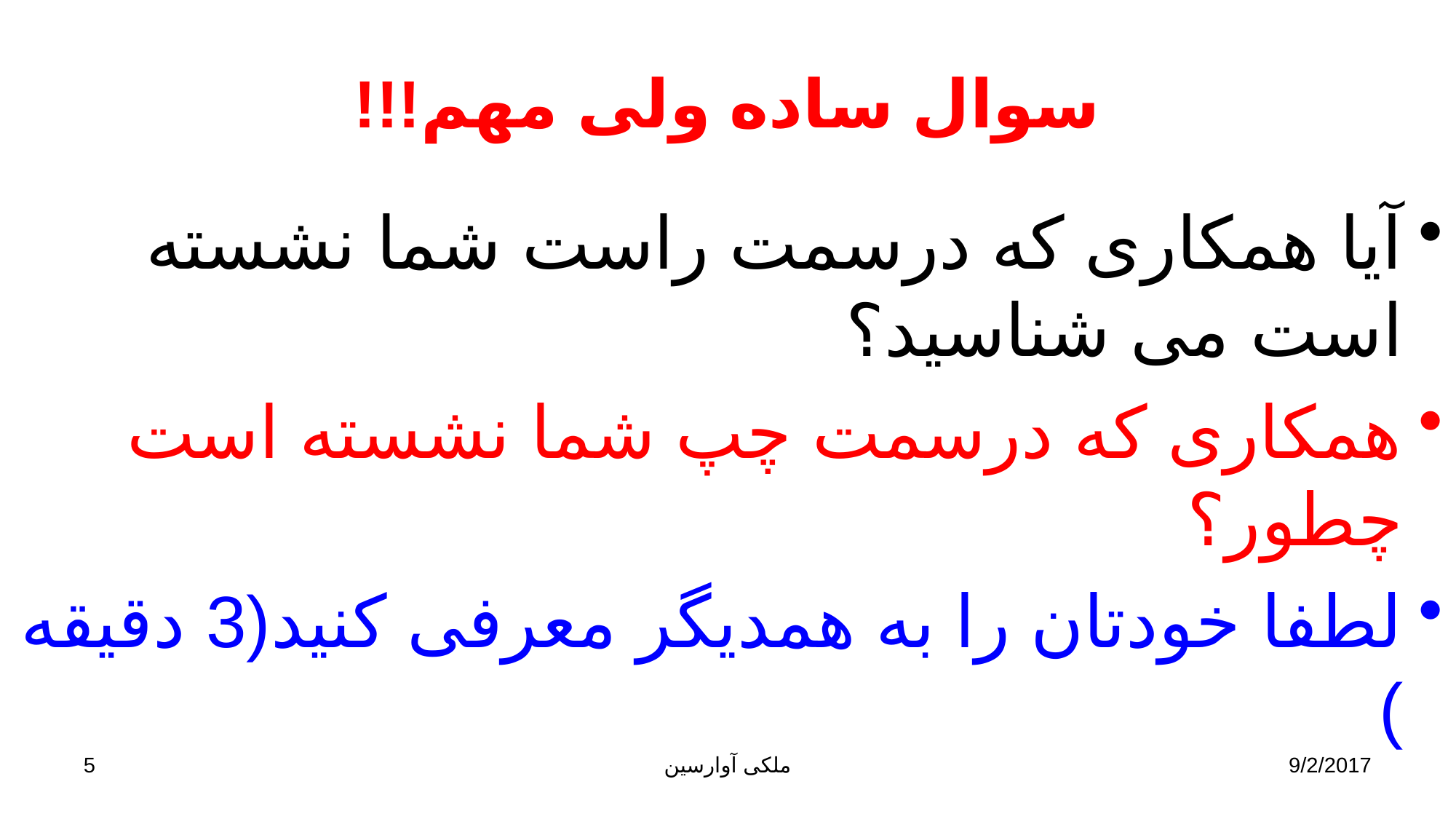

# سوال ساده ولی مهم!!!
آیا همکاری که درسمت راست شما نشسته است می شناسید؟
همکاری که درسمت چپ شما نشسته است چطور؟
لطفا خودتان را به همدیگر معرفی کنید(3 دقیقه )
5
ملکی آوارسین
9/2/2017